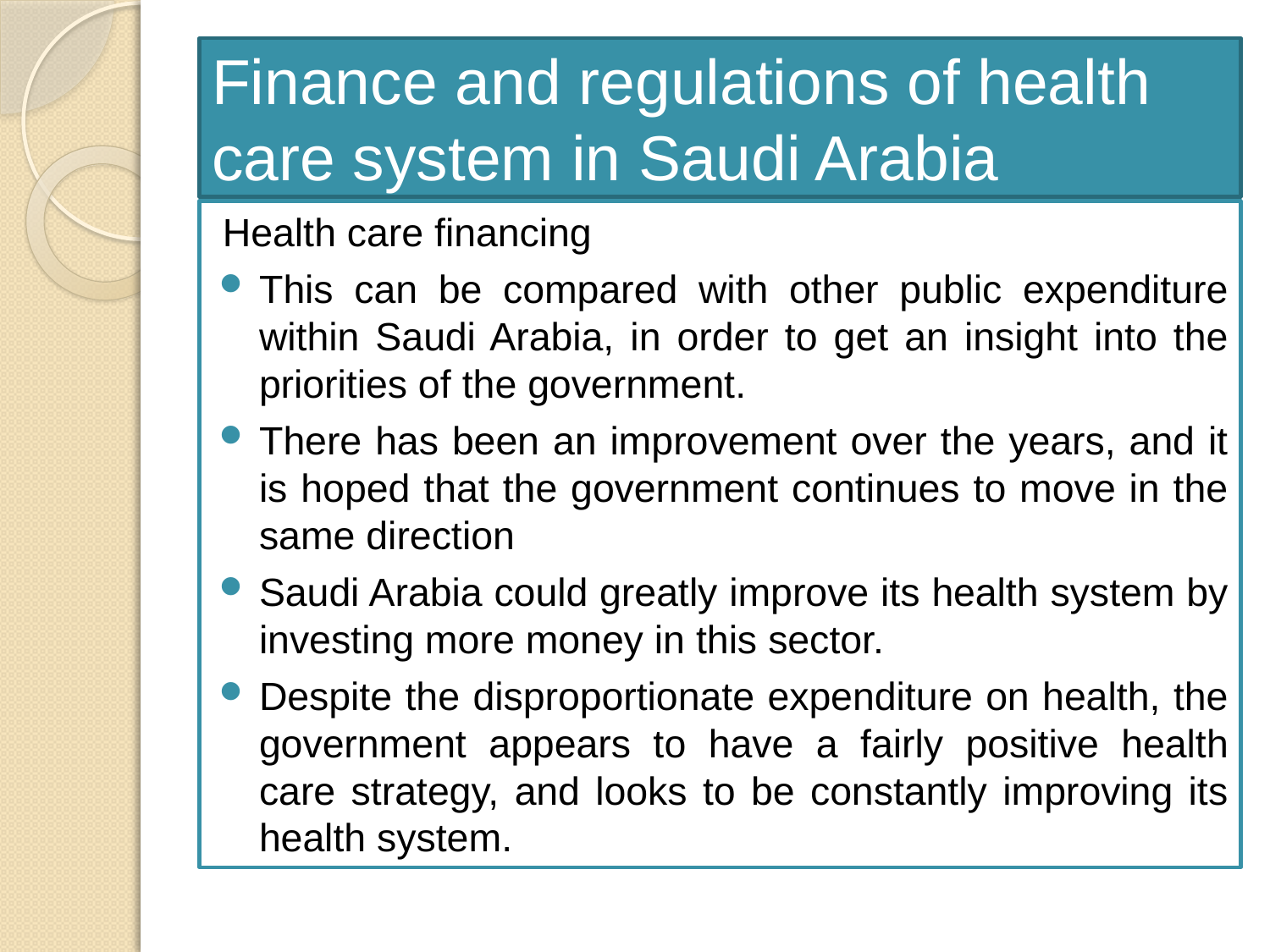

# Finance and regulations of health care system in Saudi Arabia
Health care financing
This can be compared with other public expenditure within Saudi Arabia, in order to get an insight into the priorities of the government.
There has been an improvement over the years, and it is hoped that the government continues to move in the same direction
Saudi Arabia could greatly improve its health system by investing more money in this sector.
Despite the disproportionate expenditure on health, the government appears to have a fairly positive health care strategy, and looks to be constantly improving its health system.